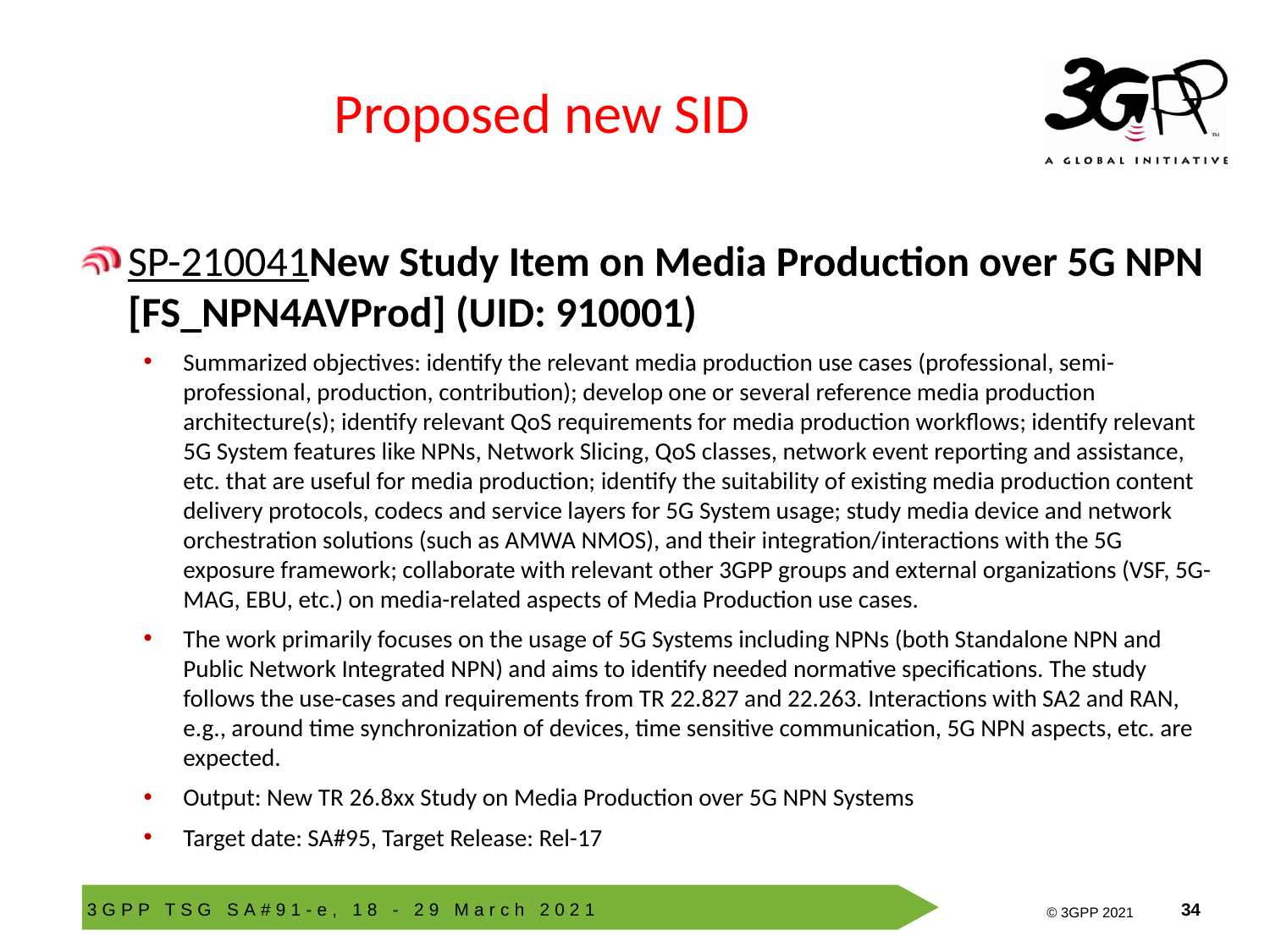

# Proposed new SID

SP-210041New Study Item on Media Production over 5G NPN [FS_NPN4AVProd] (UID: 910001)
Summarized objectives: identify the relevant media production use cases (professional, semi-professional, production, contribution); develop one or several reference media production architecture(s); identify relevant QoS requirements for media production workflows; identify relevant 5G System features like NPNs, Network Slicing, QoS classes, network event reporting and assistance, etc. that are useful for media production; identify the suitability of existing media production content delivery protocols, codecs and service layers for 5G System usage; study media device and network orchestration solutions (such as AMWA NMOS), and their integration/interactions with the 5G exposure framework; collaborate with relevant other 3GPP groups and external organizations (VSF, 5G-MAG, EBU, etc.) on media-related aspects of Media Production use cases.
The work primarily focuses on the usage of 5G Systems including NPNs (both Standalone NPN and Public Network Integrated NPN) and aims to identify needed normative specifications. The study follows the use-cases and requirements from TR 22.827 and 22.263. Interactions with SA2 and RAN, e.g., around time synchronization of devices, time sensitive communication, 5G NPN aspects, etc. are expected.
Output: New TR 26.8xx Study on Media Production over 5G NPN Systems
Target date: SA#95, Target Release: Rel-17